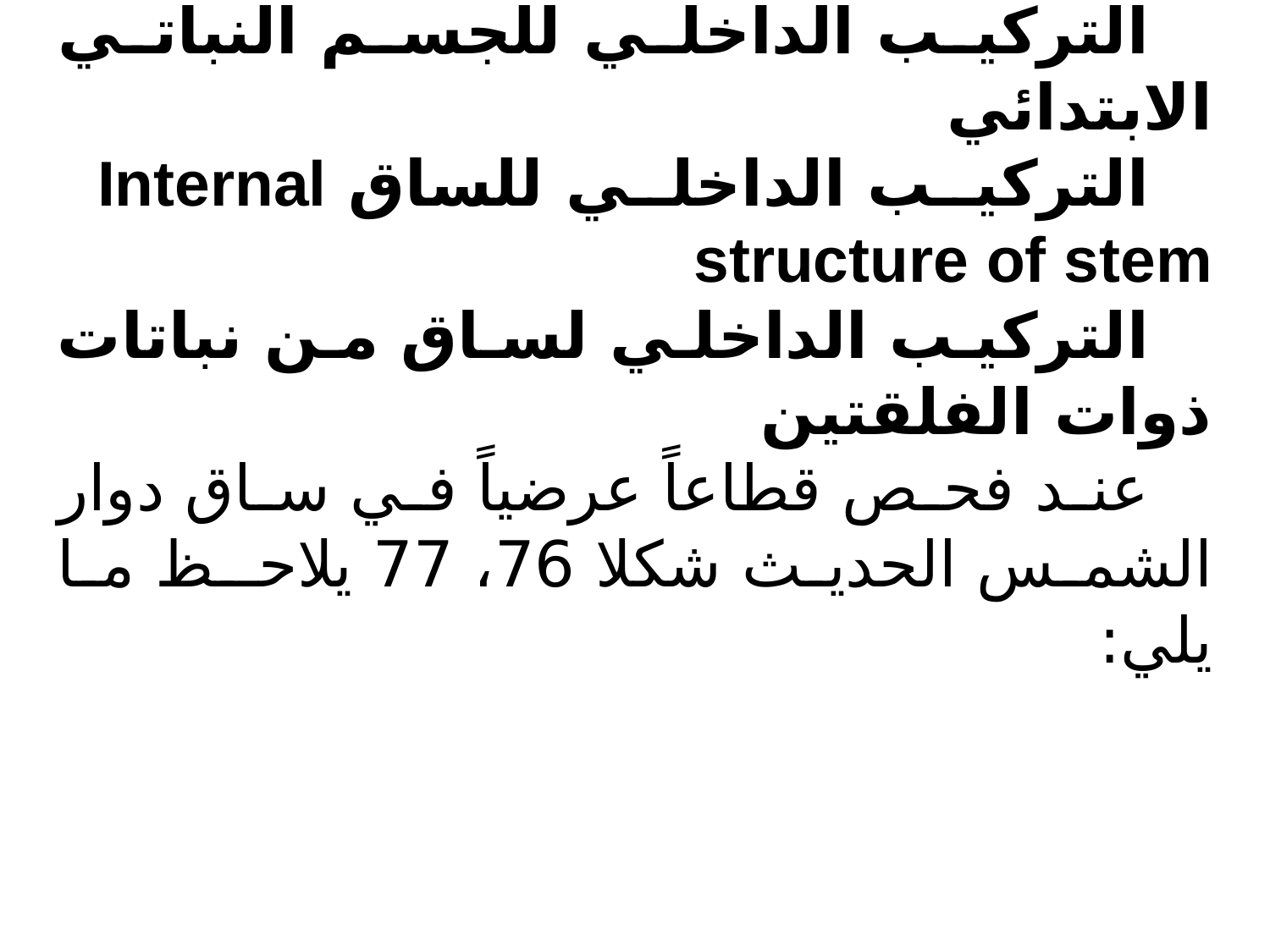

التركيب الداخلي للجسم النباتي الابتدائي
التركيب الداخلي للساق Internal structure of stem
التركيب الداخلي لساق من نباتات ذوات الفلقتين
عند فحص قطاعاً عرضياً في ساق دوار الشمس الحديث شكلا 76، 77 يلاحـظ ما يلي: